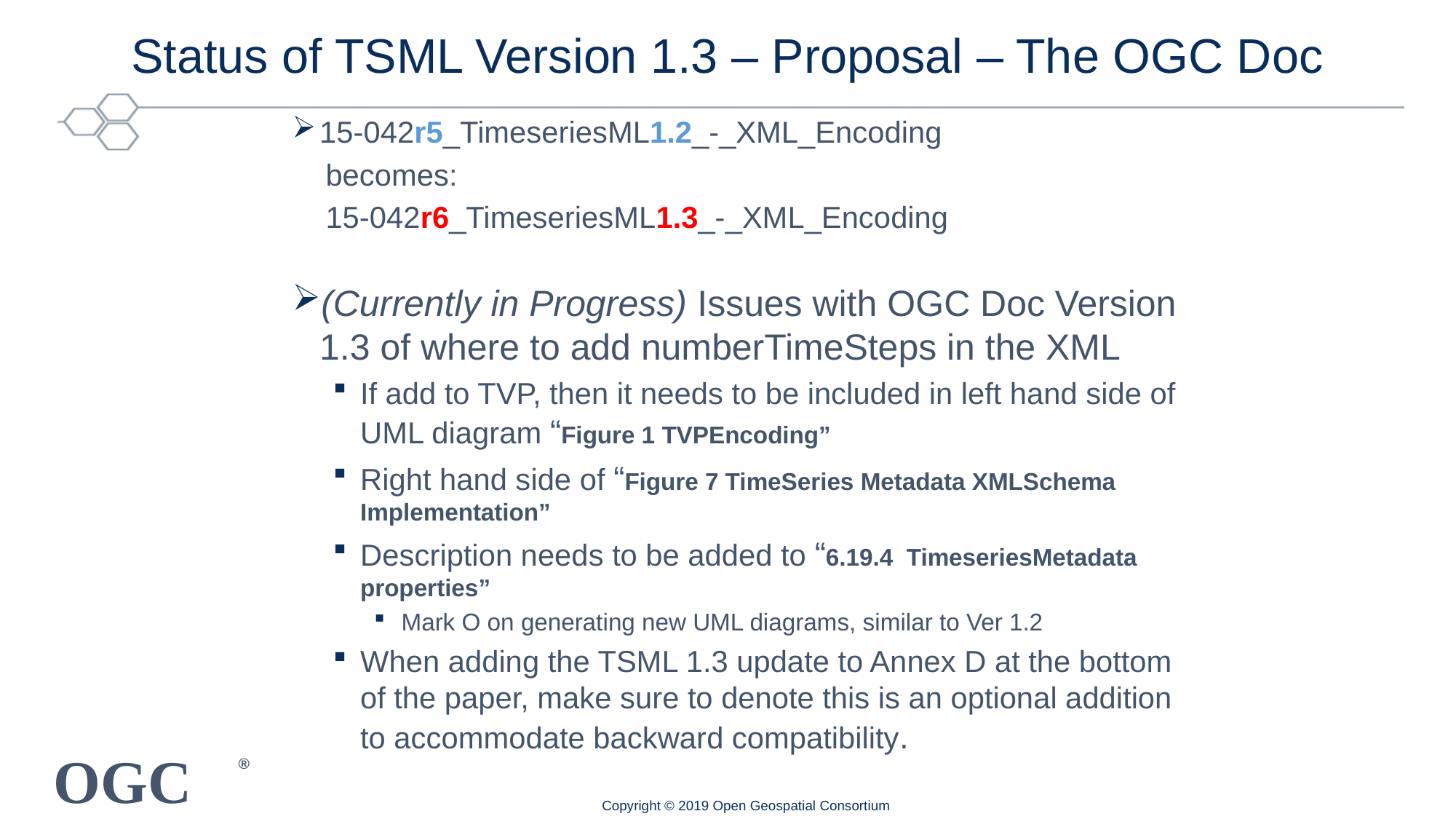

# Status of TSML Version 1.3 – Proposal – The OGC Doc

15-042r5_TimeseriesML1.2_-_XML_Encoding
    becomes:
    15-042r6_TimeseriesML1.3_-_XML_Encoding

(Currently in Progress) Issues with OGC Doc Version 1.3 of where to add numberTimeSteps in the XML
If add to TVP, then it needs to be included in left hand side of UML diagram “Figure 1 TVPEncoding”
Right hand side of “Figure 7 TimeSeries Metadata XMLSchema Implementation”
Description needs to be added to “6.19.4  TimeseriesMetadata properties”
Mark O on generating new UML diagrams, similar to Ver 1.2
When adding the TSML 1.3 update to Annex D at the bottom of the paper, make sure to denote this is an optional addition to accommodate backward compatibility.

Copyright © 2019 Open Geospatial Consortium